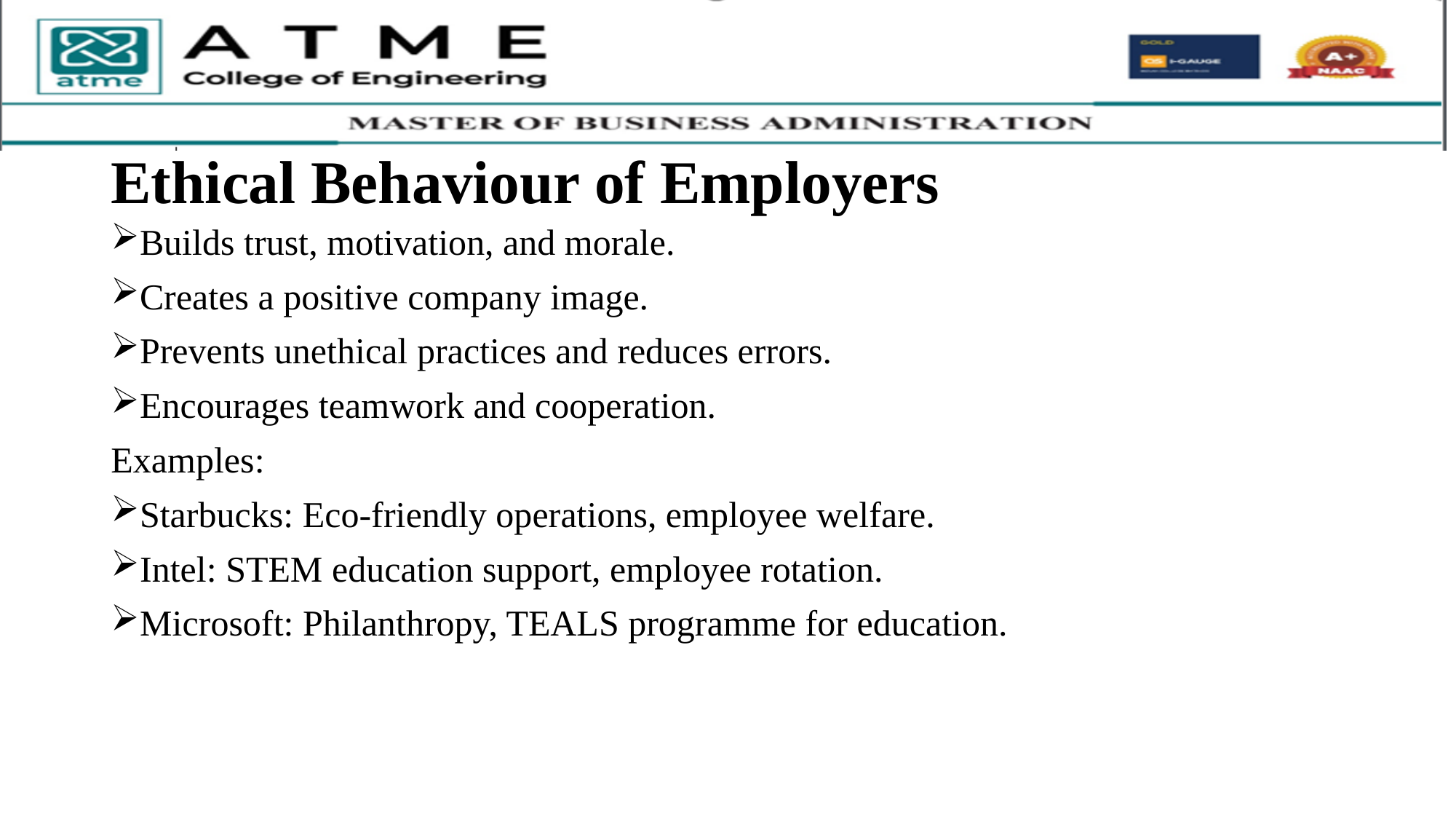

# Ethical Behaviour of Employers
Builds trust, motivation, and morale.
Creates a positive company image.
Prevents unethical practices and reduces errors.
Encourages teamwork and cooperation.
Examples:
Starbucks: Eco-friendly operations, employee welfare.
Intel: STEM education support, employee rotation.
Microsoft: Philanthropy, TEALS programme for education.